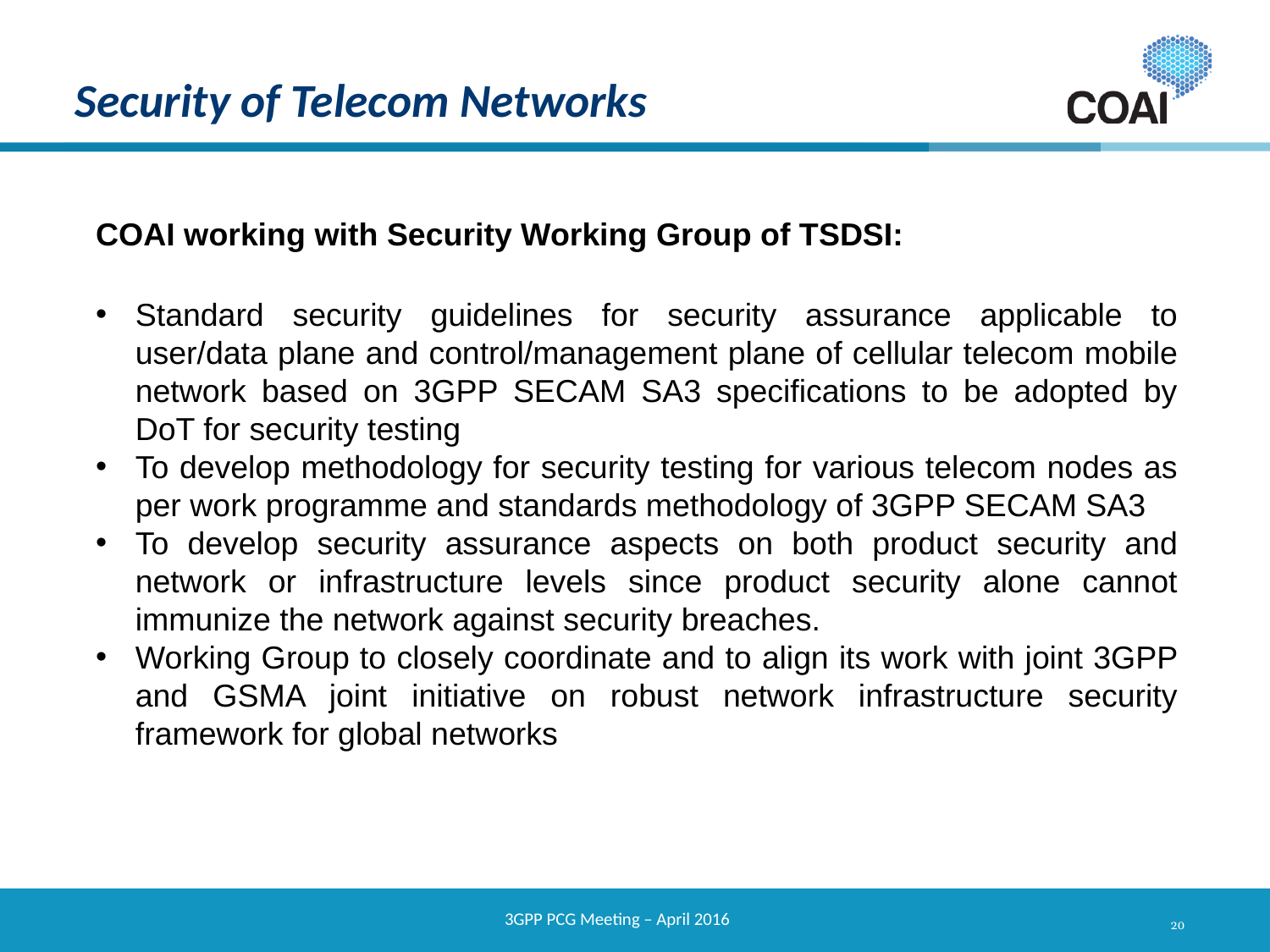

# Security of Telecom Networks
COAI working with Security Working Group of TSDSI:

Standard security guidelines for security assurance applicable to user/data plane and control/management plane of cellular telecom mobile network based on 3GPP SECAM SA3 specifications to be adopted by DoT for security testing
To develop methodology for security testing for various telecom nodes as per work programme and standards methodology of 3GPP SECAM SA3
To develop security assurance aspects on both product security and network or infrastructure levels since product security alone cannot immunize the network against security breaches.
Working Group to closely coordinate and to align its work with joint 3GPP and GSMA joint initiative on robust network infrastructure security framework for global networks